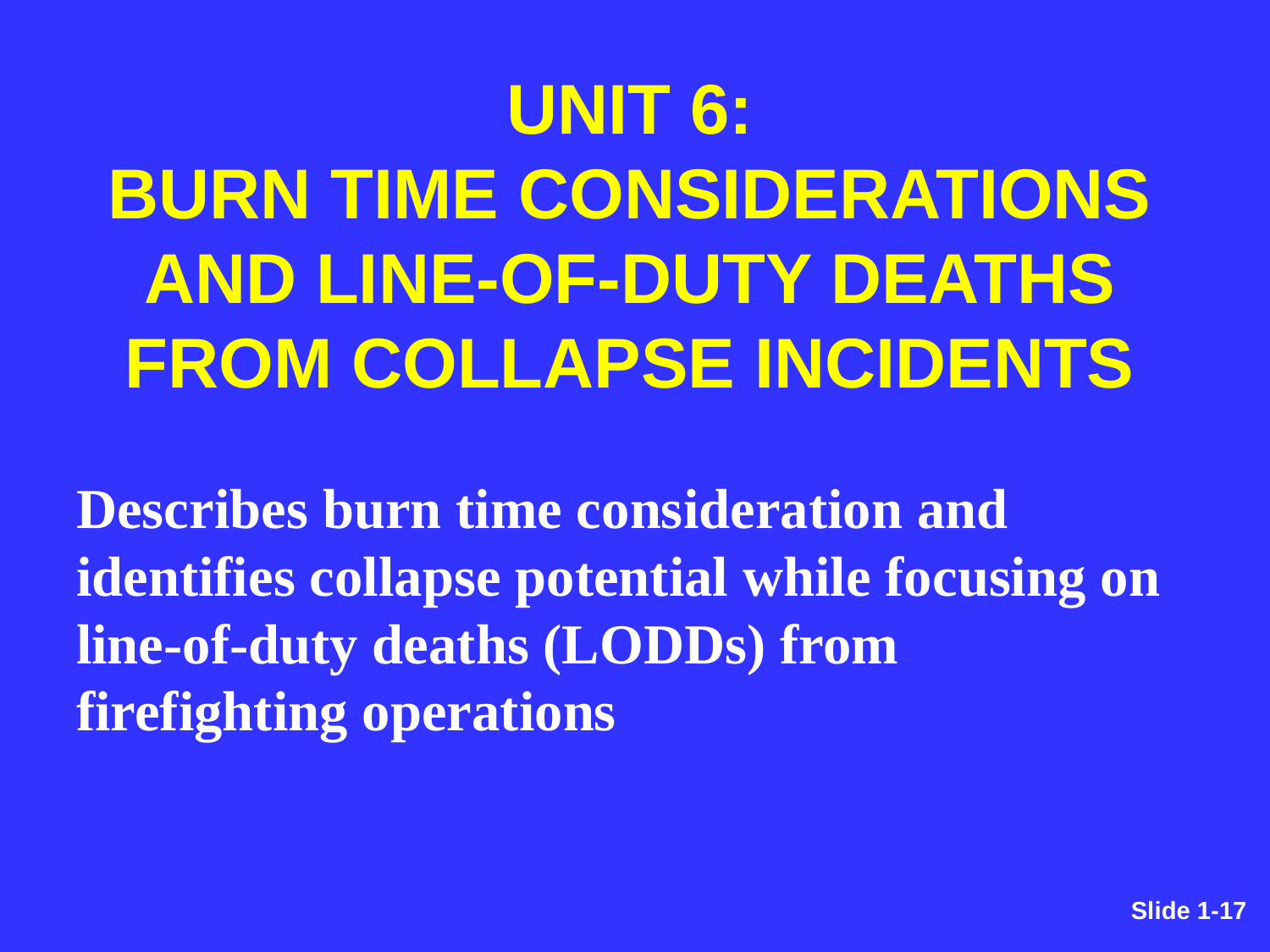

UNIT 6:
BURN TIME CONSIDERATIONS AND LINE-OF-DUTY DEATHS FROM COLLAPSE INCIDENTS
Describes burn time consideration and identifies collapse potential while focusing on line-of-duty deaths (LODDs) from firefighting operations
Slide 1-17